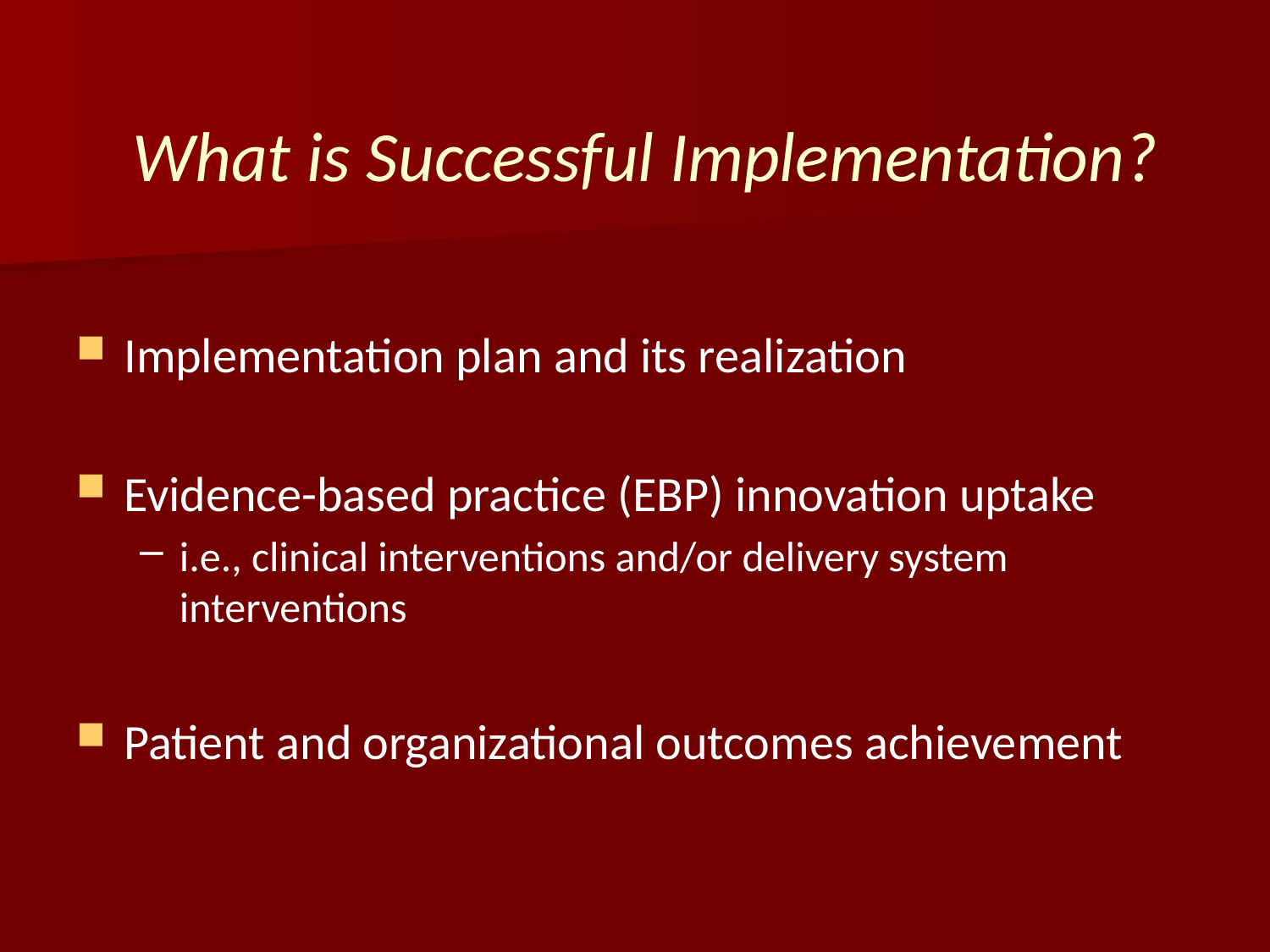

# What is Successful Implementation?
Implementation plan and its realization

Evidence-based practice (EBP) innovation uptake
i.e., clinical interventions and/or delivery system interventions

Patient and organizational outcomes achievement